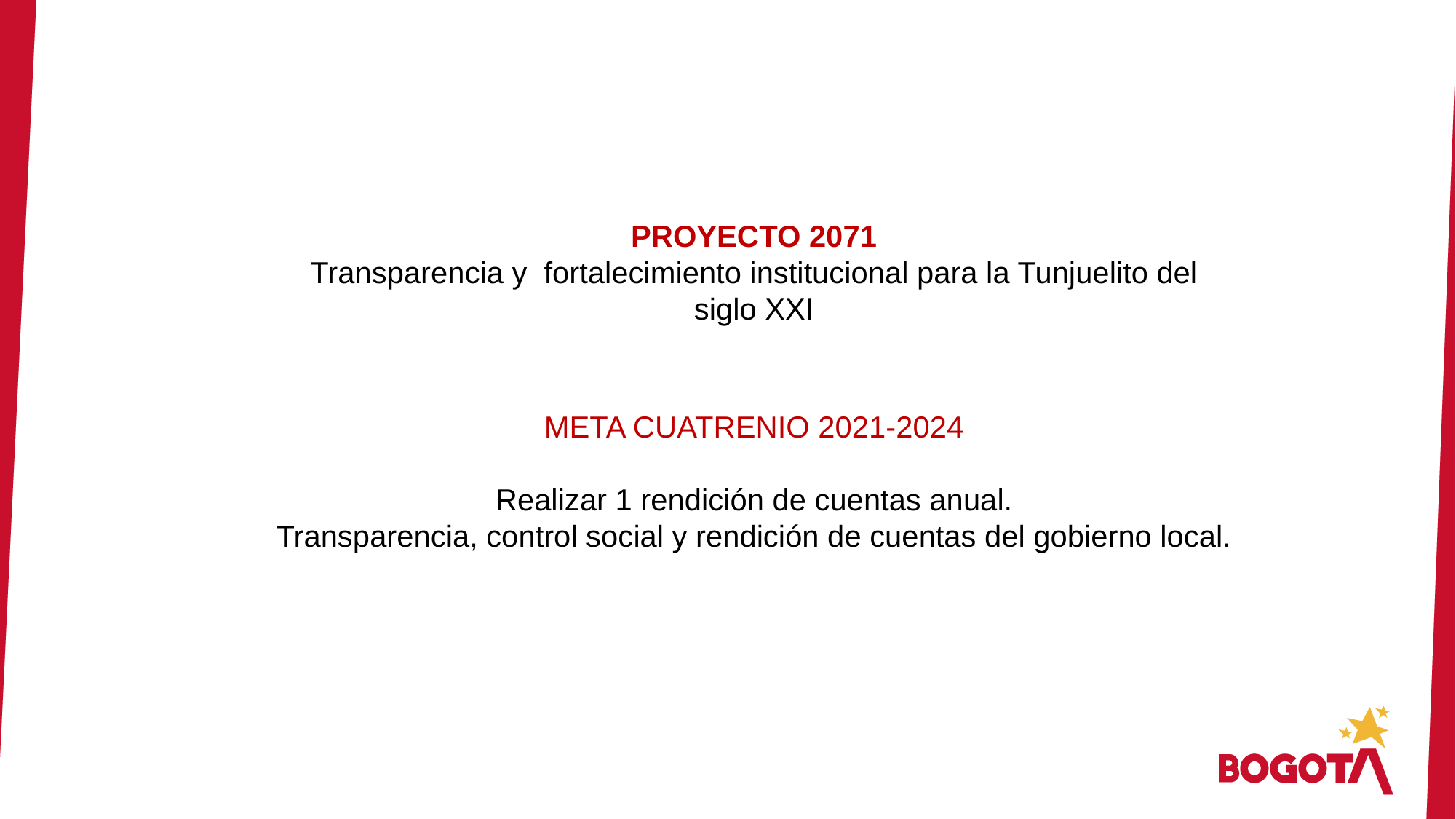

PROYECTO 2071
Transparencia y  fortalecimiento institucional para la Tunjuelito del siglo XXI
META CUATRENIO 2021-2024

Realizar 1 rendición de cuentas anual.
Transparencia, control social y rendición de cuentas del gobierno local.